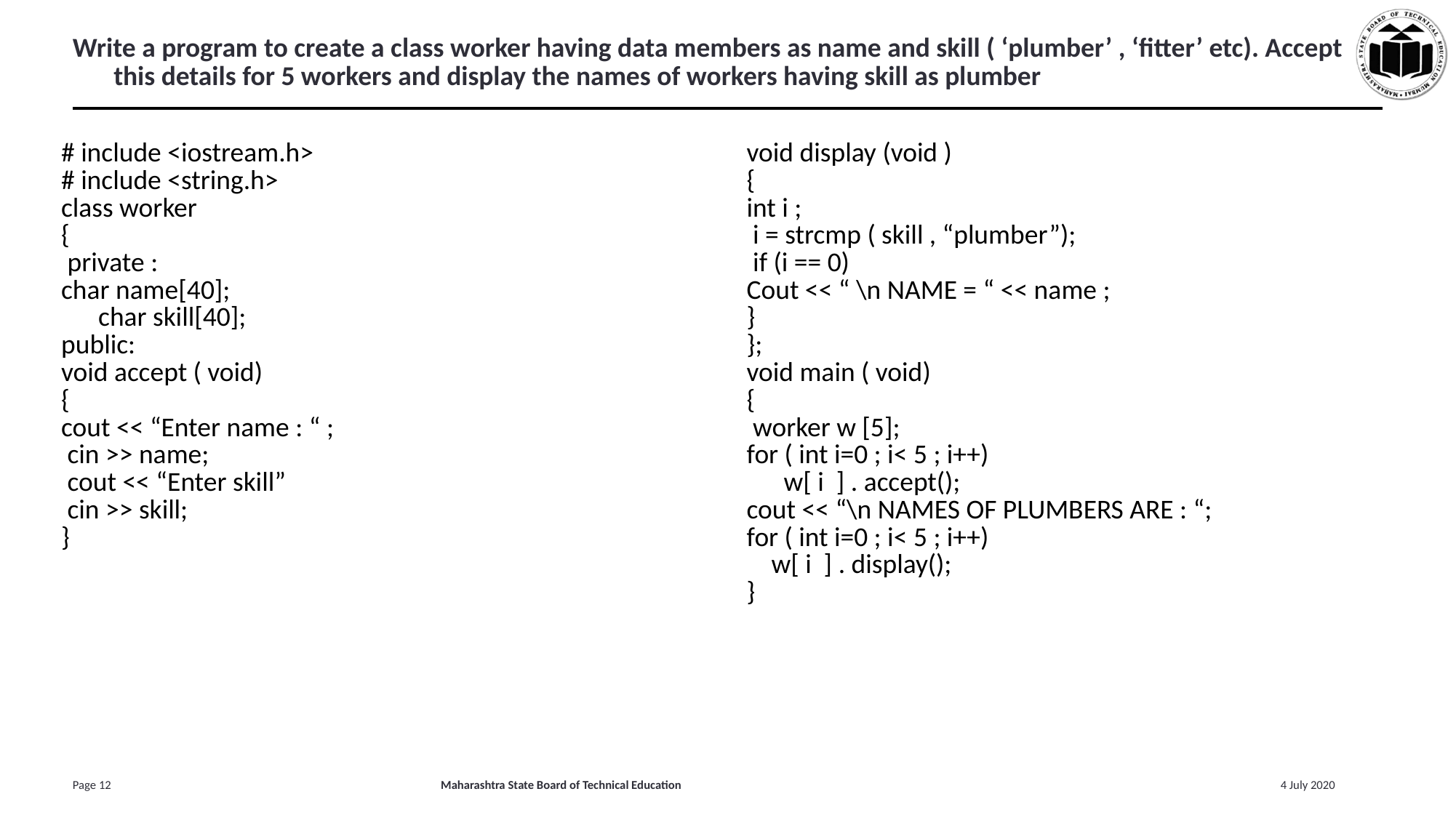

# Write a program to create a class worker having data members as name and skill ( ‘plumber’ , ‘fitter’ etc). Accept this details for 5 workers and display the names of workers having skill as plumber
| # include <iostream.h> # include <string.h> class worker { private : char name[40]; char skill[40]; public: void accept ( void) { cout << “Enter name : “ ; cin >> name; cout << “Enter skill” cin >> skill; } | void display (void ) { int i ; i = strcmp ( skill , “plumber”); if (i == 0) Cout << “ \n NAME = “ << name ; } }; void main ( void) { worker w [5]; for ( int i=0 ; i< 5 ; i++) w[ i ] . accept(); cout << “\n NAMES OF PLUMBERS ARE : “; for ( int i=0 ; i< 5 ; i++) w[ i ] . display(); } |
| --- | --- |